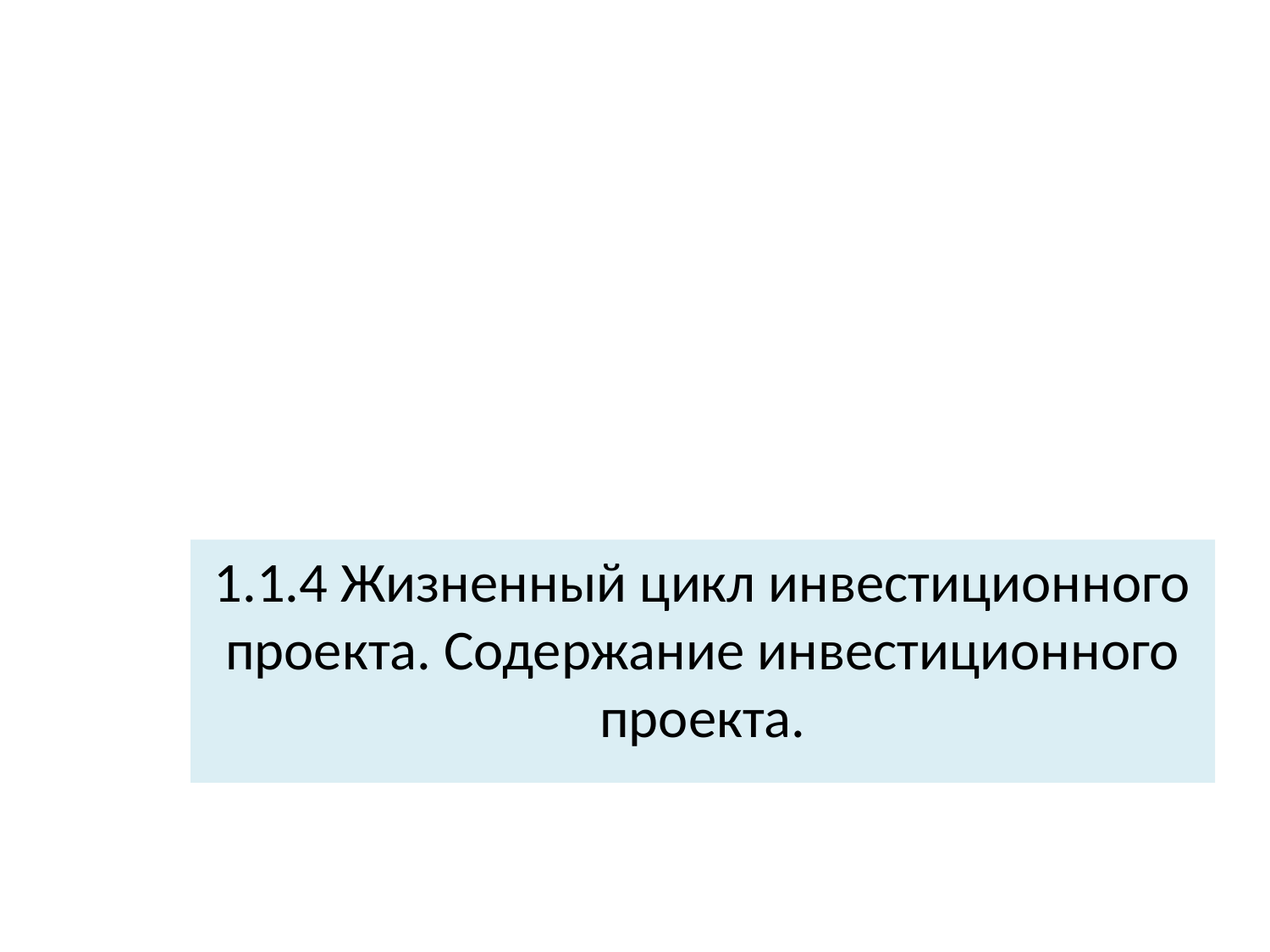

1.1.4 Жизненный цикл инвестиционного проекта. Содержание инвестиционного проекта.